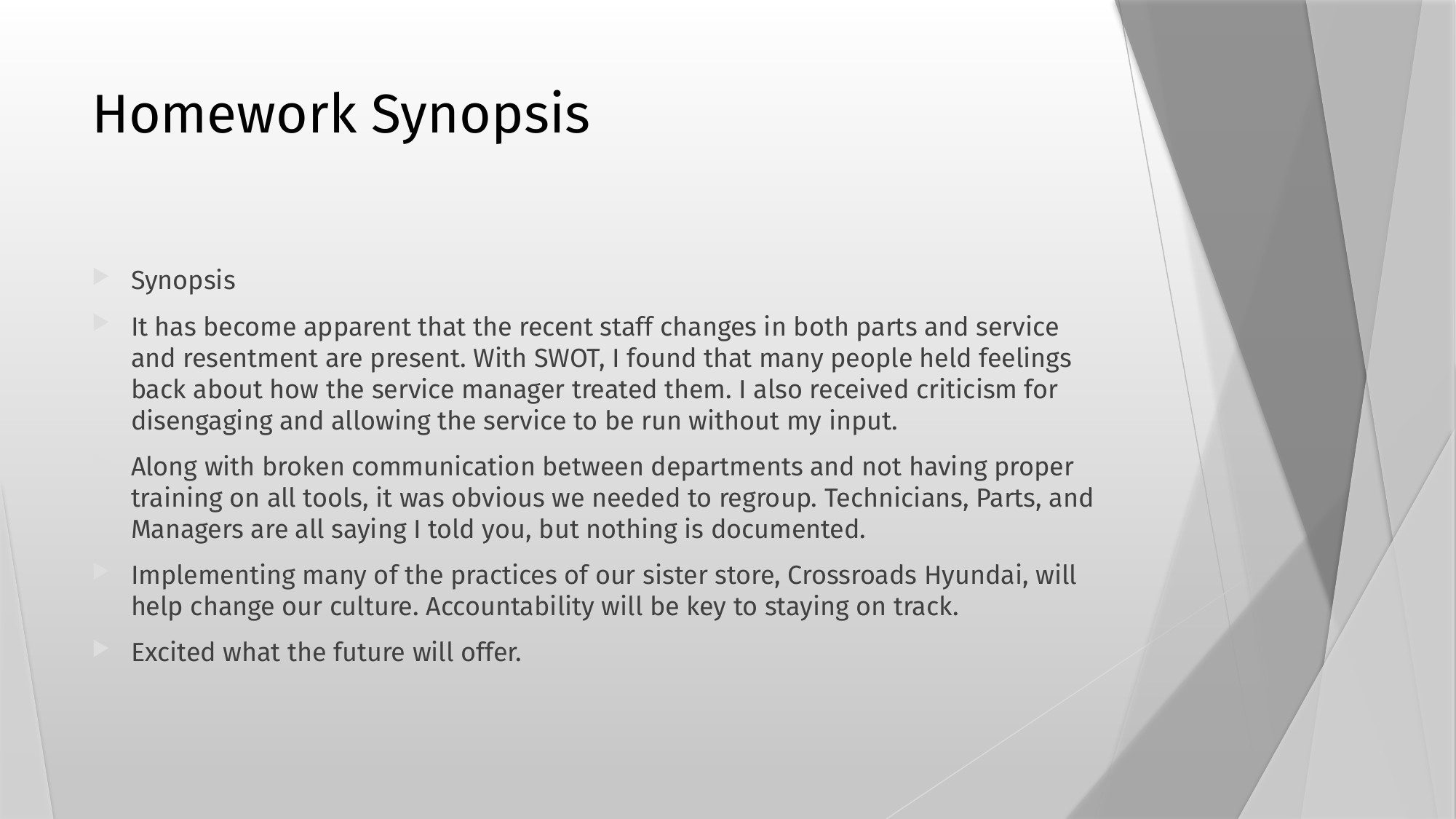

# Homework Synopsis
Synopsis
It has become apparent that the recent staff changes in both parts and service and resentment are present. With SWOT, I found that many people held feelings back about how the service manager treated them. I also received criticism for disengaging and allowing the service to be run without my input.
Along with broken communication between departments and not having proper training on all tools, it was obvious we needed to regroup. Technicians, Parts, and Managers are all saying I told you, but nothing is documented.
Implementing many of the practices of our sister store, Crossroads Hyundai, will help change our culture. Accountability will be key to staying on track.
Excited what the future will offer.